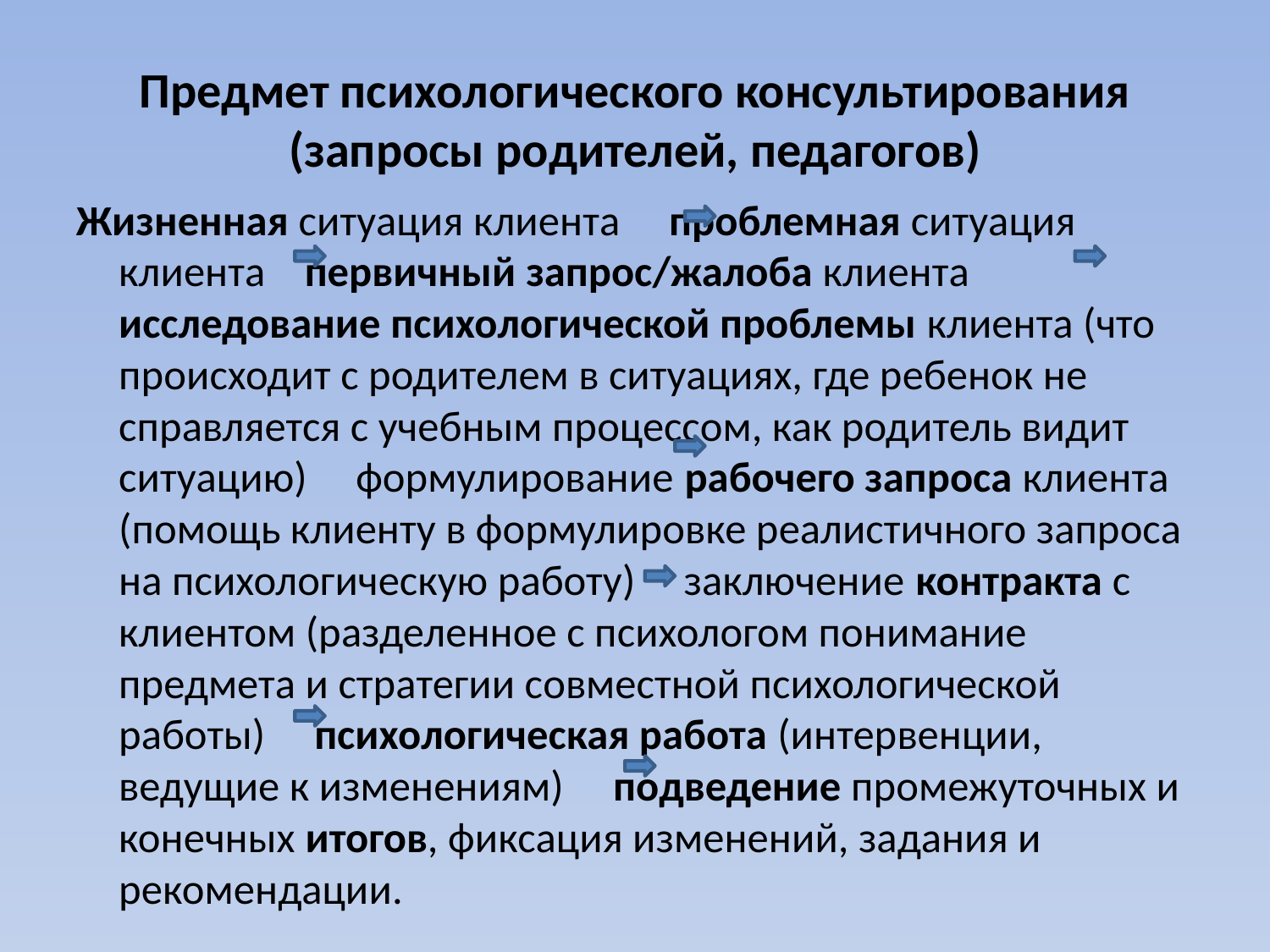

# Предмет психологического консультирования (запросы родителей, педагогов)
Жизненная ситуация клиента     проблемная ситуация клиента    первичный запрос/жалоба клиента     исследование психологической проблемы клиента (что происходит с родителем в ситуациях, где ребенок не справляется с учебным процессом, как родитель видит ситуацию)     формулирование рабочего запроса клиента (помощь клиенту в формулировке реалистичного запроса на психологическую работу)     заключение контракта с клиентом (разделенное с психологом понимание предмета и стратегии совместной психологической работы)     психологическая работа (интервенции, ведущие к изменениям)     подведение промежуточных и конечных итогов, фиксация изменений, задания и рекомендации.